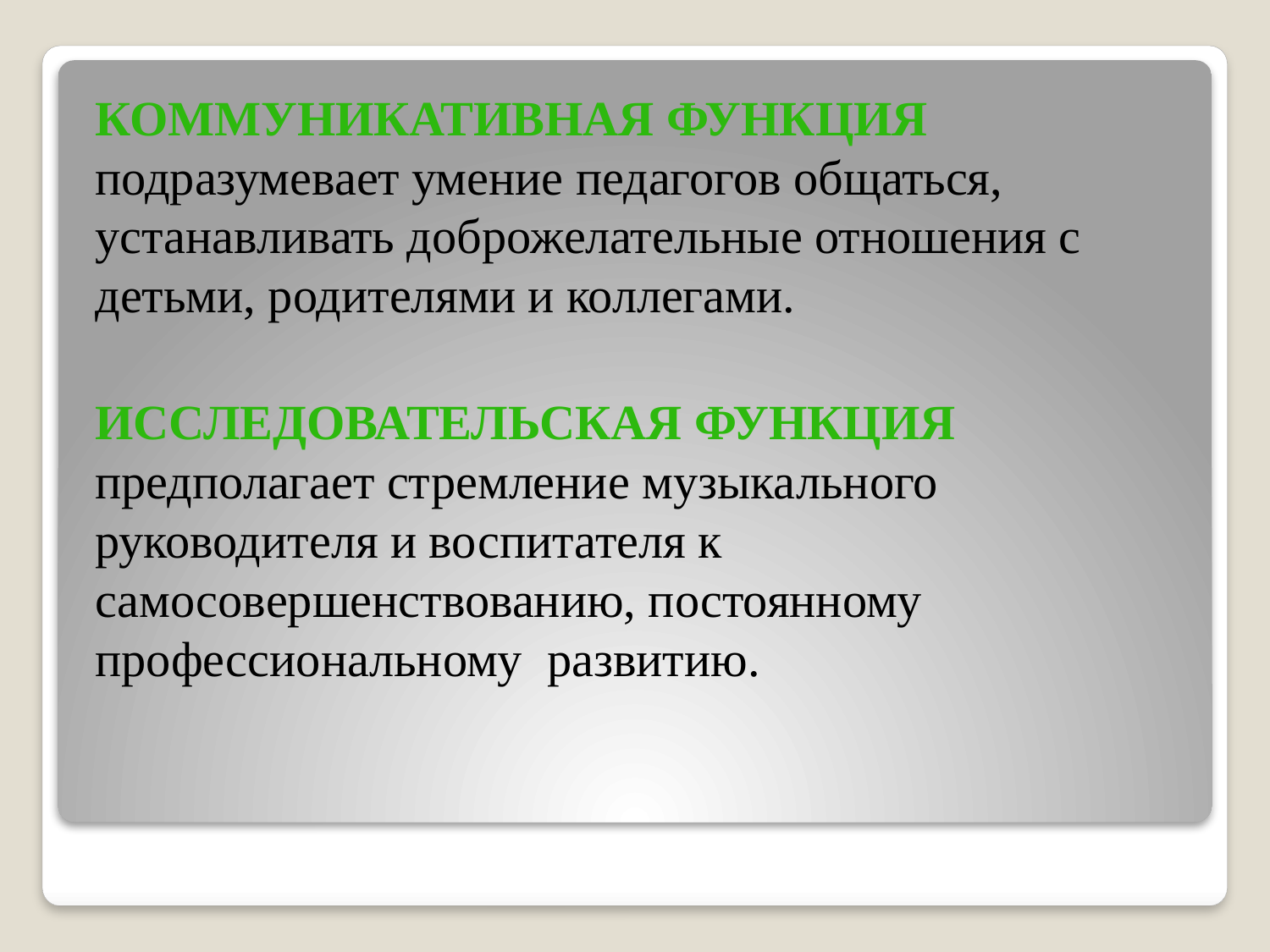

Коммуникативная функция подразумевает умение педагогов общаться, устанавливать доброжелательные отношения с детьми, родителями и коллегами.

Исследовательская функция предполагает стремление музыкального руководителя и воспитателя к самосовершенствованию, постоянному профессиональному  развитию.